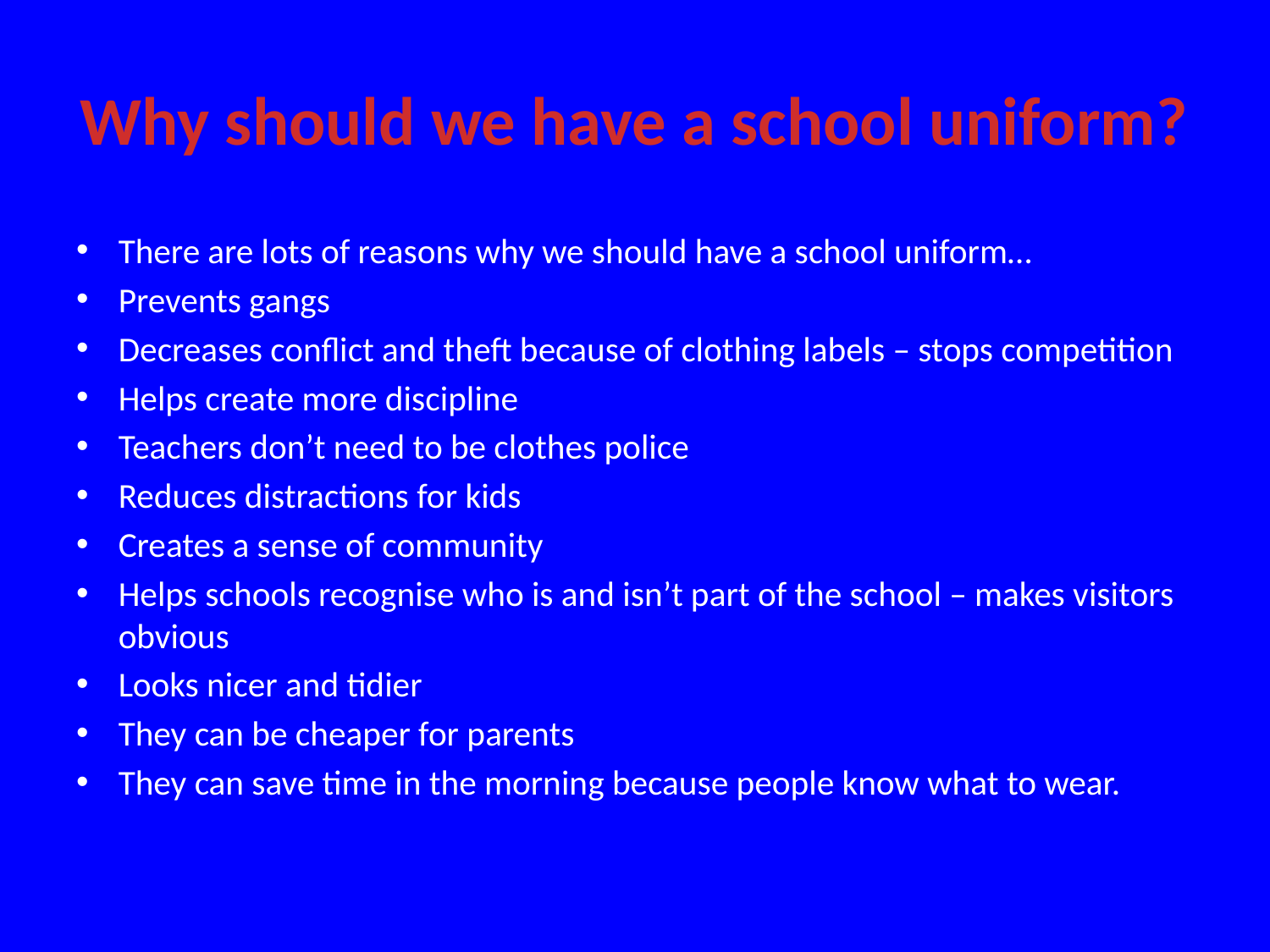

# Why should we have a school uniform?
There are lots of reasons why we should have a school uniform…
Prevents gangs
Decreases conflict and theft because of clothing labels – stops competition
Helps create more discipline
Teachers don’t need to be clothes police
Reduces distractions for kids
Creates a sense of community
Helps schools recognise who is and isn’t part of the school – makes visitors obvious
Looks nicer and tidier
They can be cheaper for parents
They can save time in the morning because people know what to wear.